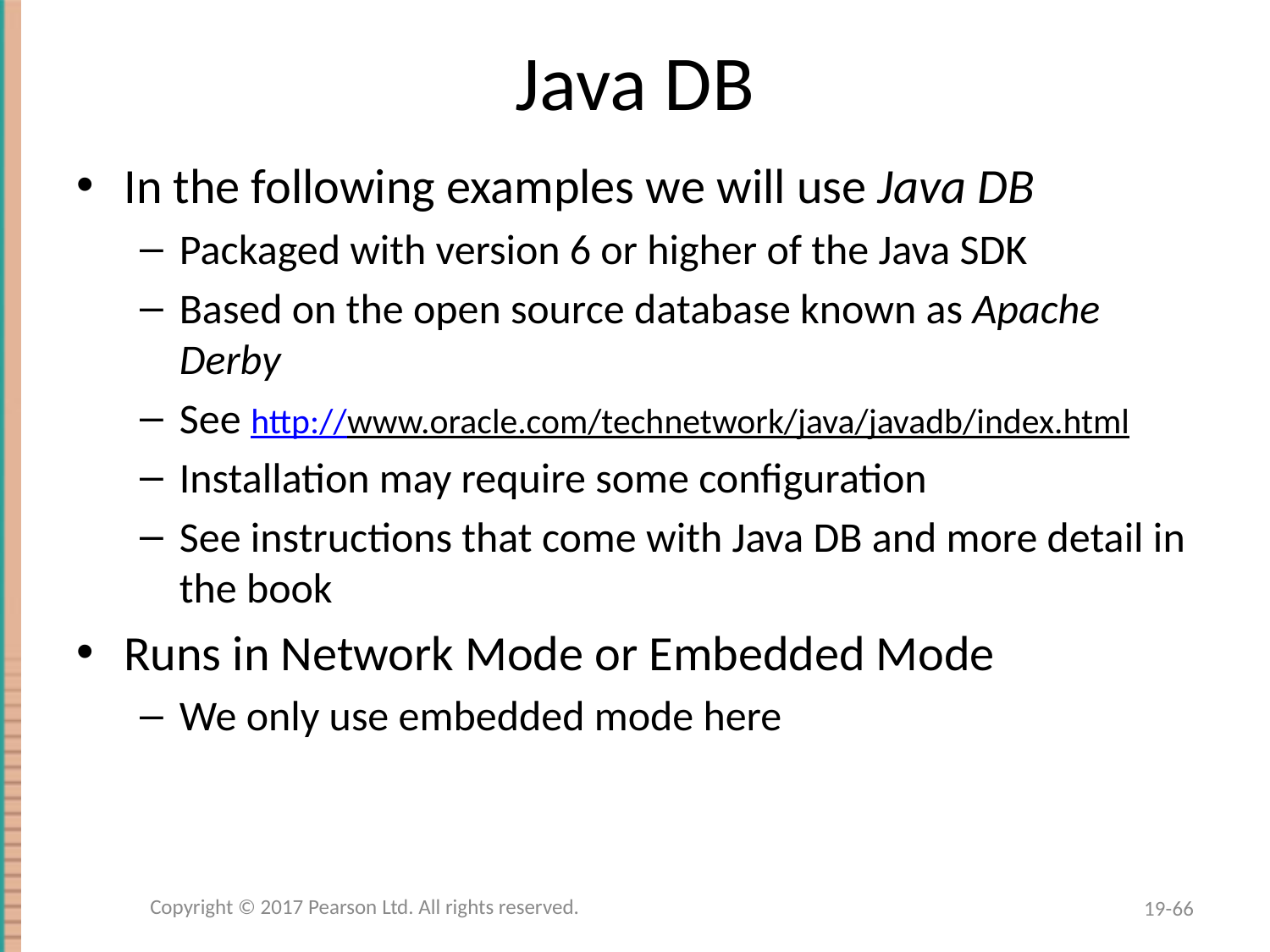

# Java DB
In the following examples we will use Java DB
Packaged with version 6 or higher of the Java SDK
Based on the open source database known as Apache Derby
See http://www.oracle.com/technetwork/java/javadb/index.html
Installation may require some configuration
See instructions that come with Java DB and more detail in the book
Runs in Network Mode or Embedded Mode
We only use embedded mode here
Copyright © 2017 Pearson Ltd. All rights reserved.
19-66